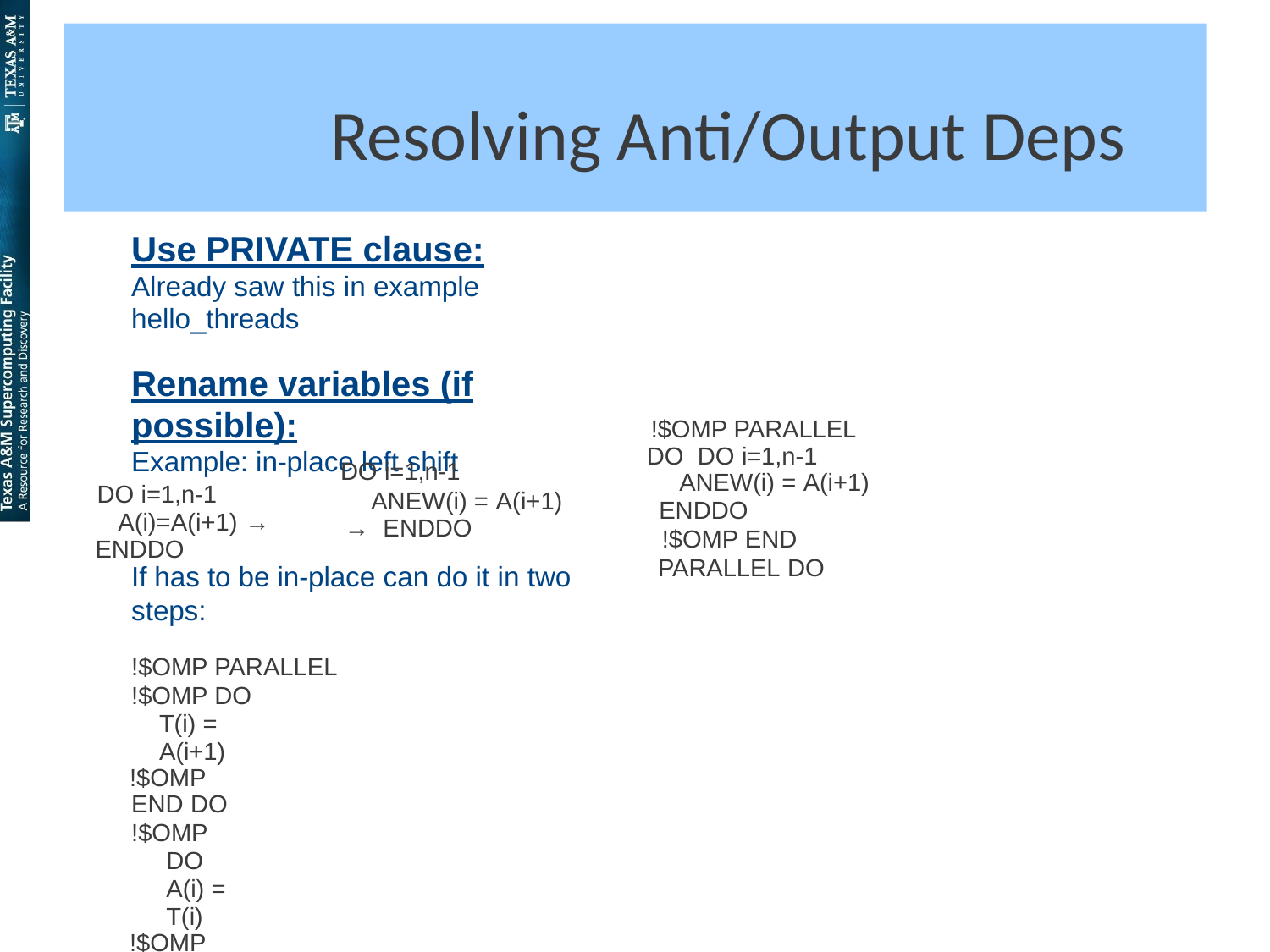

# Resolving Anti/Output Deps
Use PRIVATE clause:
Already saw this in example hello_threads
Rename variables (if possible):
Example: in-place left shift
!$OMP PARALLEL DO  DO i=1,n-1
ANEW(i) = A(i+1)
ENDDO
!$OMP END PARALLEL DO
DO i=1,n-1
ANEW(i) = A(i+1)	→  ENDDO
DO i=1,n-1  A(i)=A(i+1)	→
ENDDO
If has to be in-place can do it in two steps:
!$OMP PARALLEL
!$OMP DO  T(i) = A(i+1)
!$OMP END DO
!$OMP DO  A(i) = T(i)
!$OMP END DO
!$OMP END PARALLEL